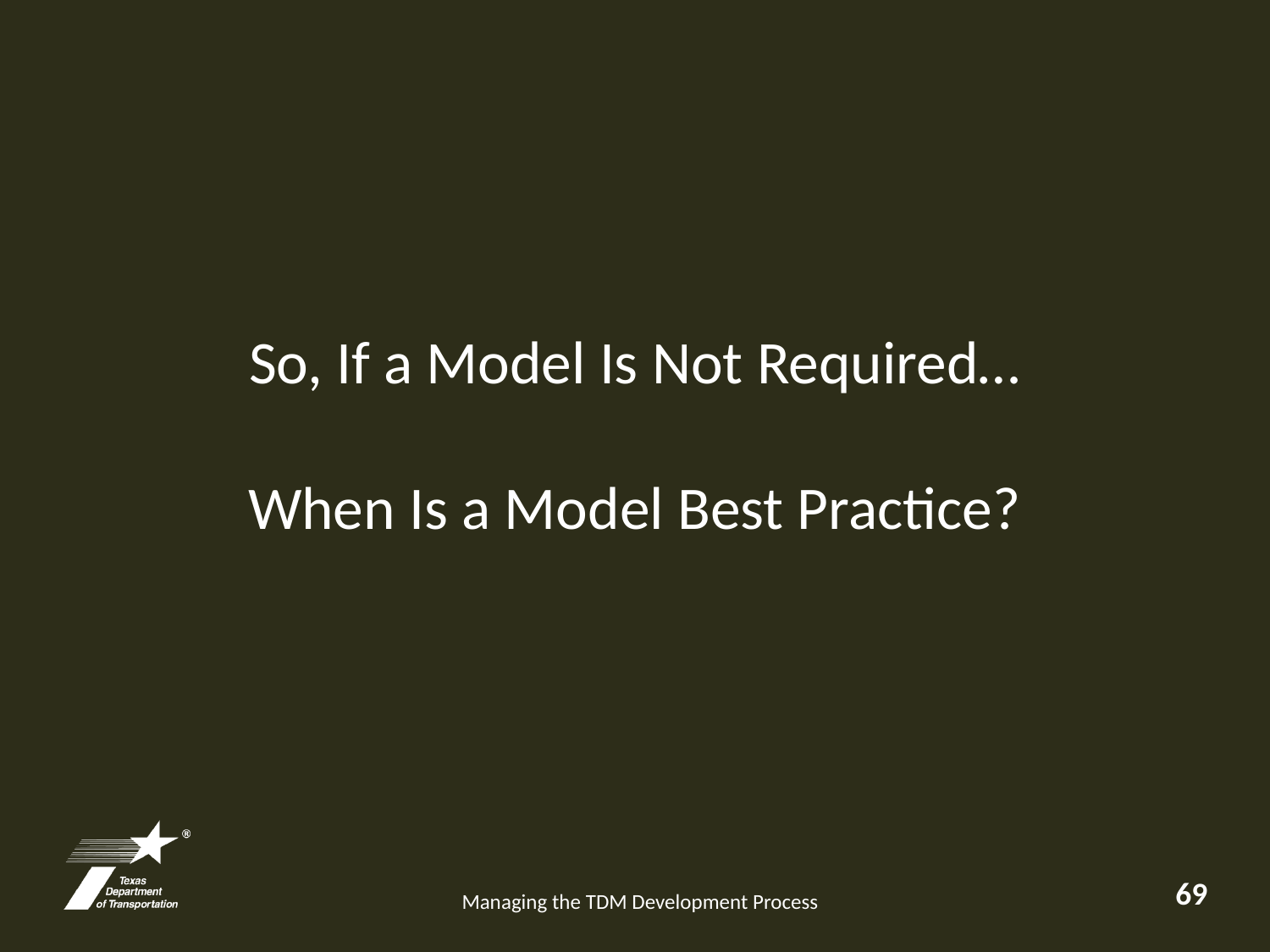

So, If a Model Is Not Required…
When Is a Model Best Practice?